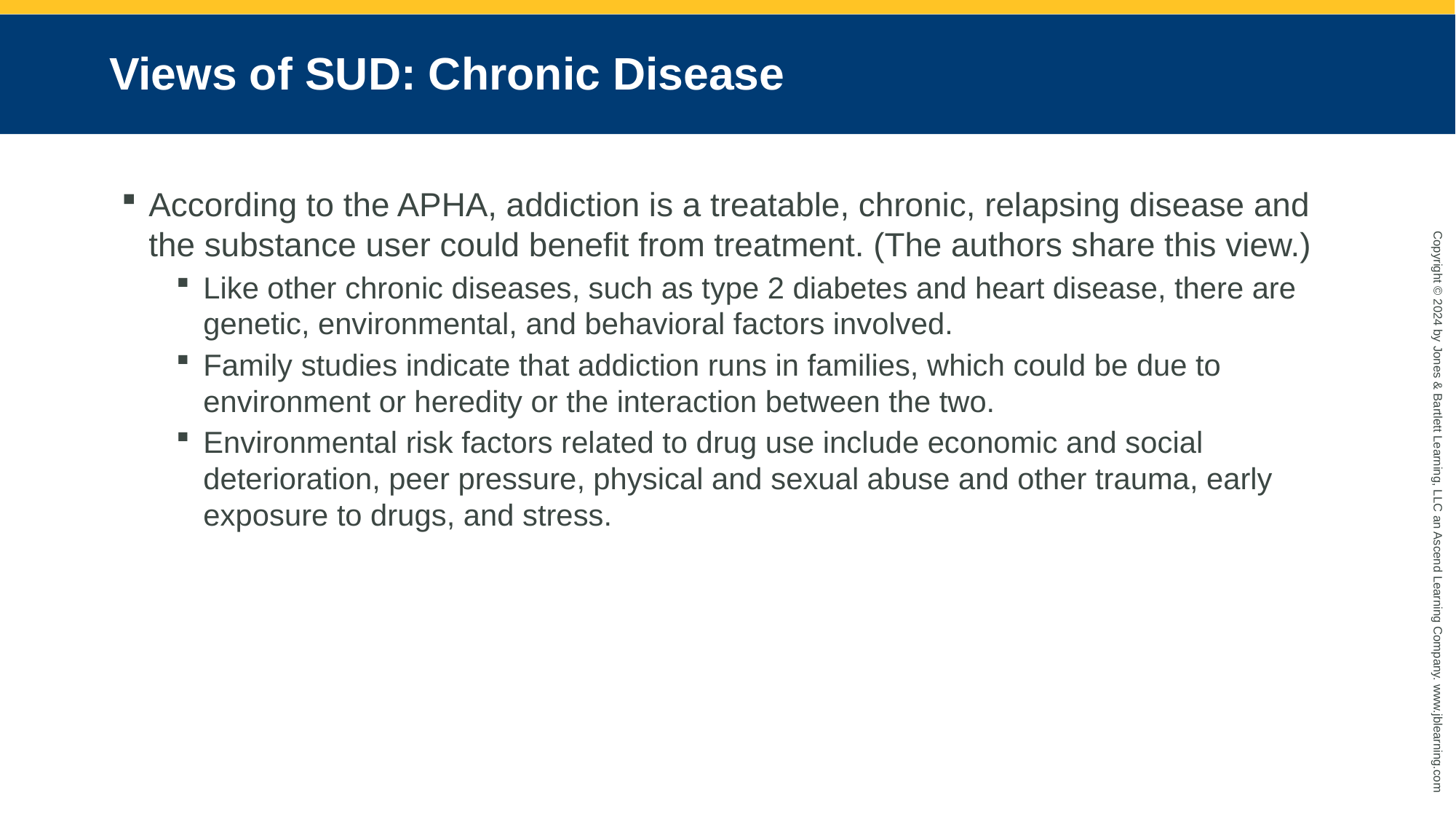

# Views of SUD: Chronic Disease
According to the APHA, addiction is a treatable, chronic, relapsing disease and the substance user could benefit from treatment. (The authors share this view.)
Like other chronic diseases, such as type 2 diabetes and heart disease, there are genetic, environmental, and behavioral factors involved.
Family studies indicate that addiction runs in families, which could be due to environment or heredity or the interaction between the two.
Environmental risk factors related to drug use include economic and social deterioration, peer pressure, physical and sexual abuse and other trauma, early exposure to drugs, and stress.